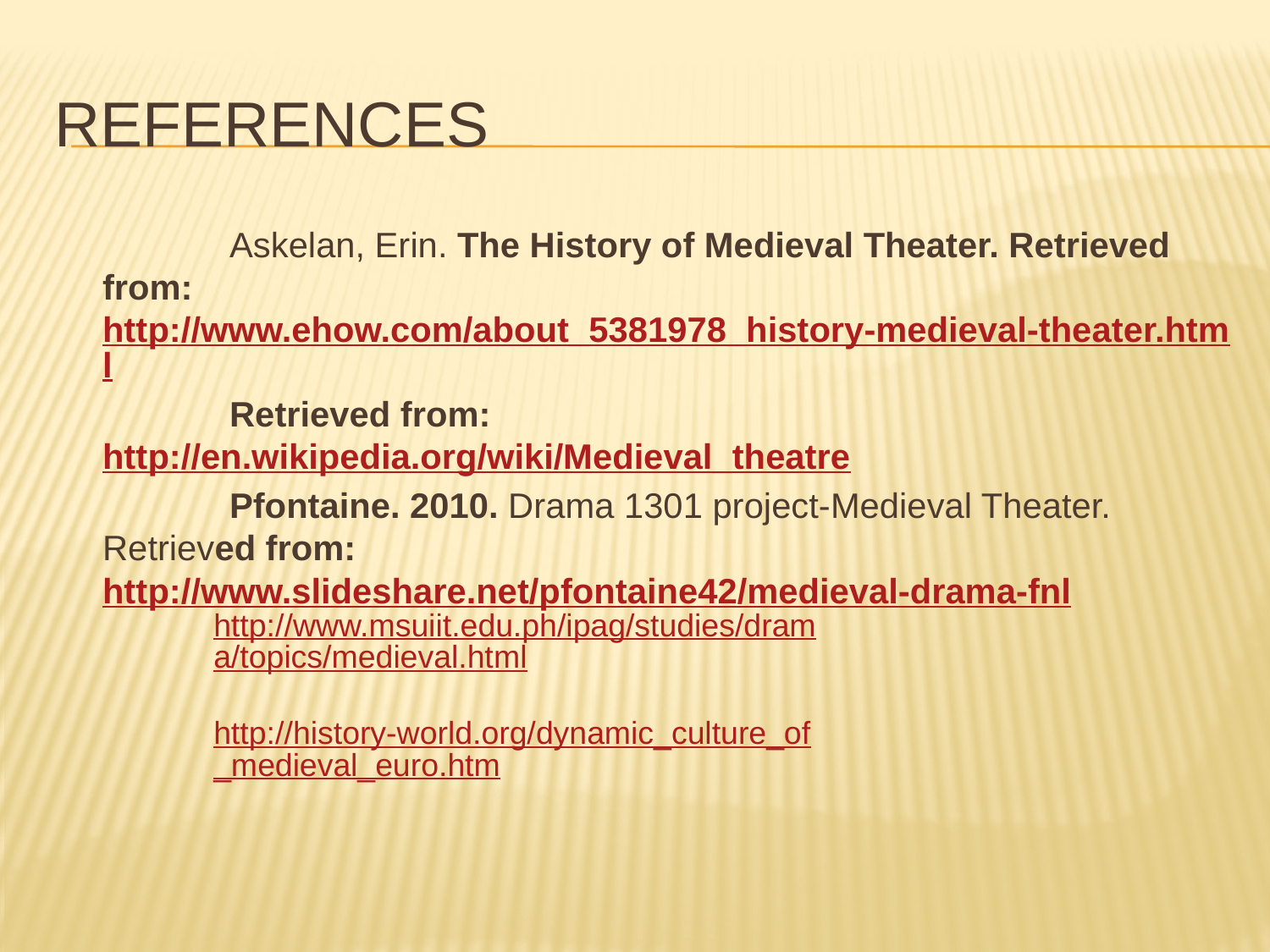

# References
		Askelan, Erin. The History of Medieval Theater. Retrieved from: http://www.ehow.com/about_5381978_history-medieval-theater.html
		Retrieved from: http://en.wikipedia.org/wiki/Medieval_theatre
		Pfontaine. 2010. Drama 1301 project-Medieval Theater. Retrieved from: http://www.slideshare.net/pfontaine42/medieval-drama-fnl

http://www.msuiit.edu.ph/ipag/studies/drama/topics/medieval.html

http://history-world.org/dynamic_culture_of_medieval_euro.htm